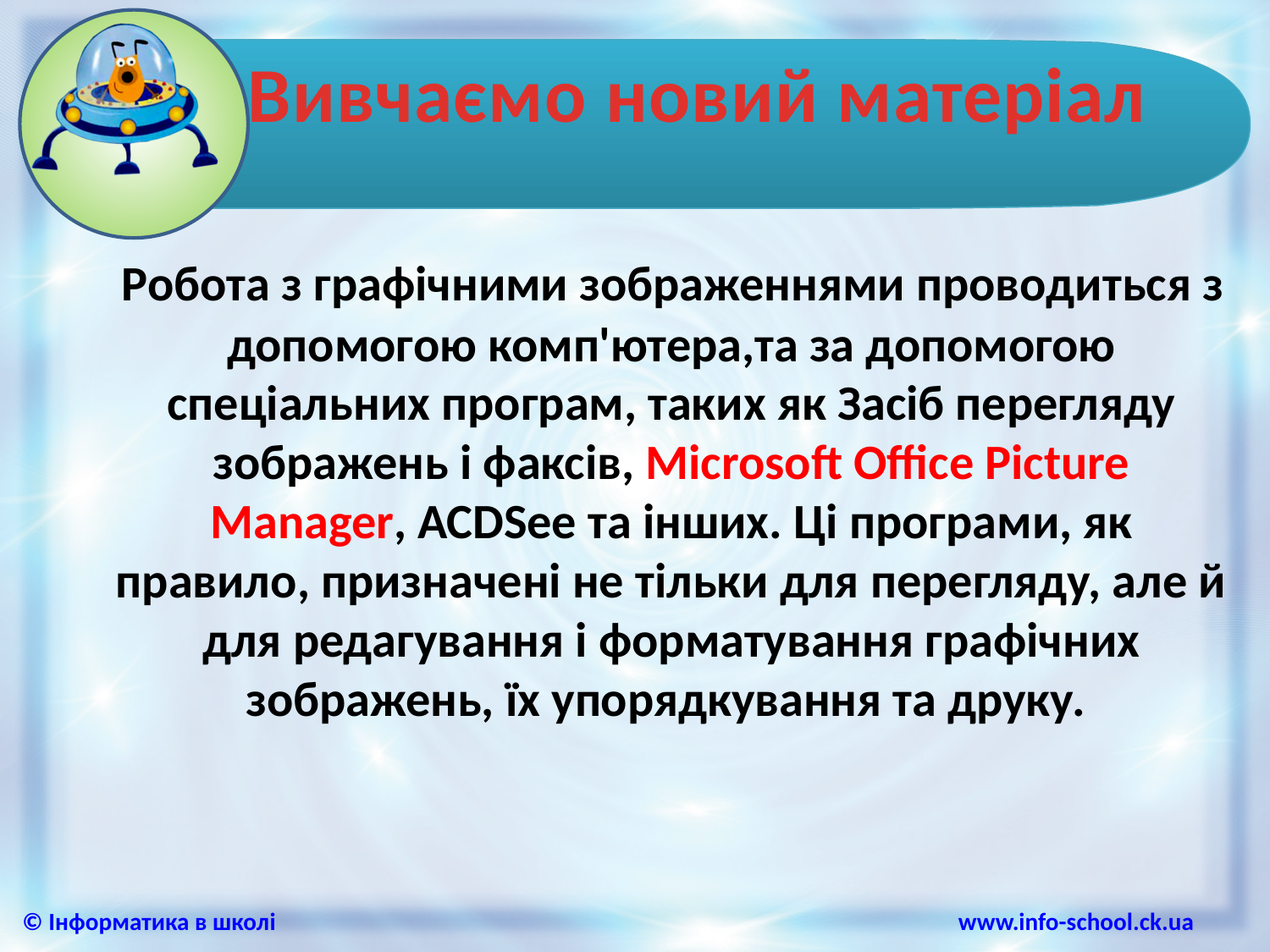

# Вивчаємо новий матеріал
    Робота з графічними зображеннями проводиться з допомогою комп'ютера,та за допомогою спеціальних програм, таких як Засіб перегляду зображень і факсів, Microsoft Office Picture Manager, ACDSee та інших. Ці програми, як правило, призначені не тільки для перегляду, але й для редагування і форматування графічних зображень, їх упорядкування та друку.